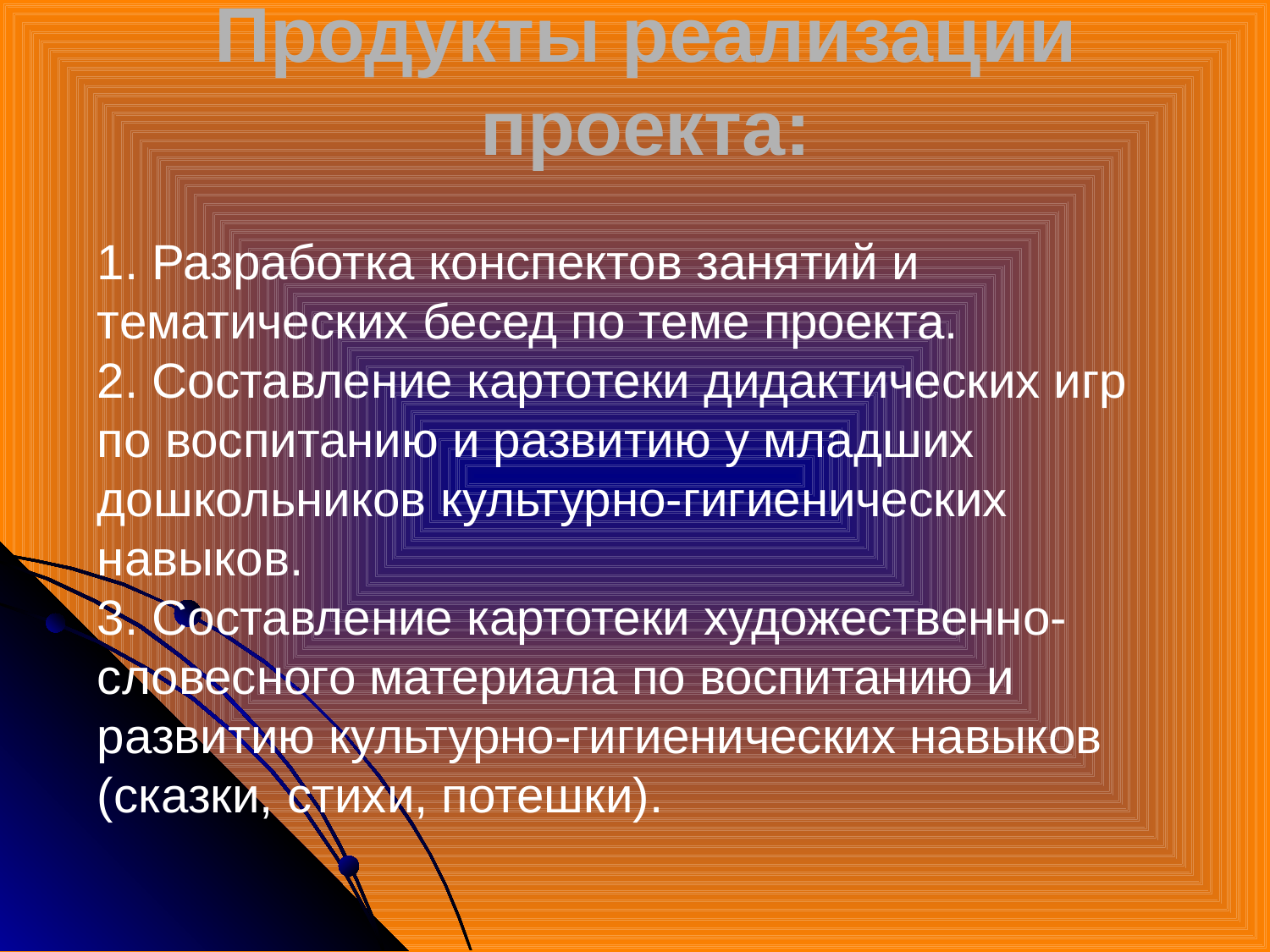

# Продукты реализации проекта:

1. Разработка конспектов занятий и тематических бесед по теме проекта.
2. Составление картотеки дидактических игр по воспитанию и развитию у младших дошкольников культурно-гигиенических навыков.
3. Составление картотеки художественно-словесного материала по воспитанию и развитию культурно-гигиенических навыков (сказки, стихи, потешки).